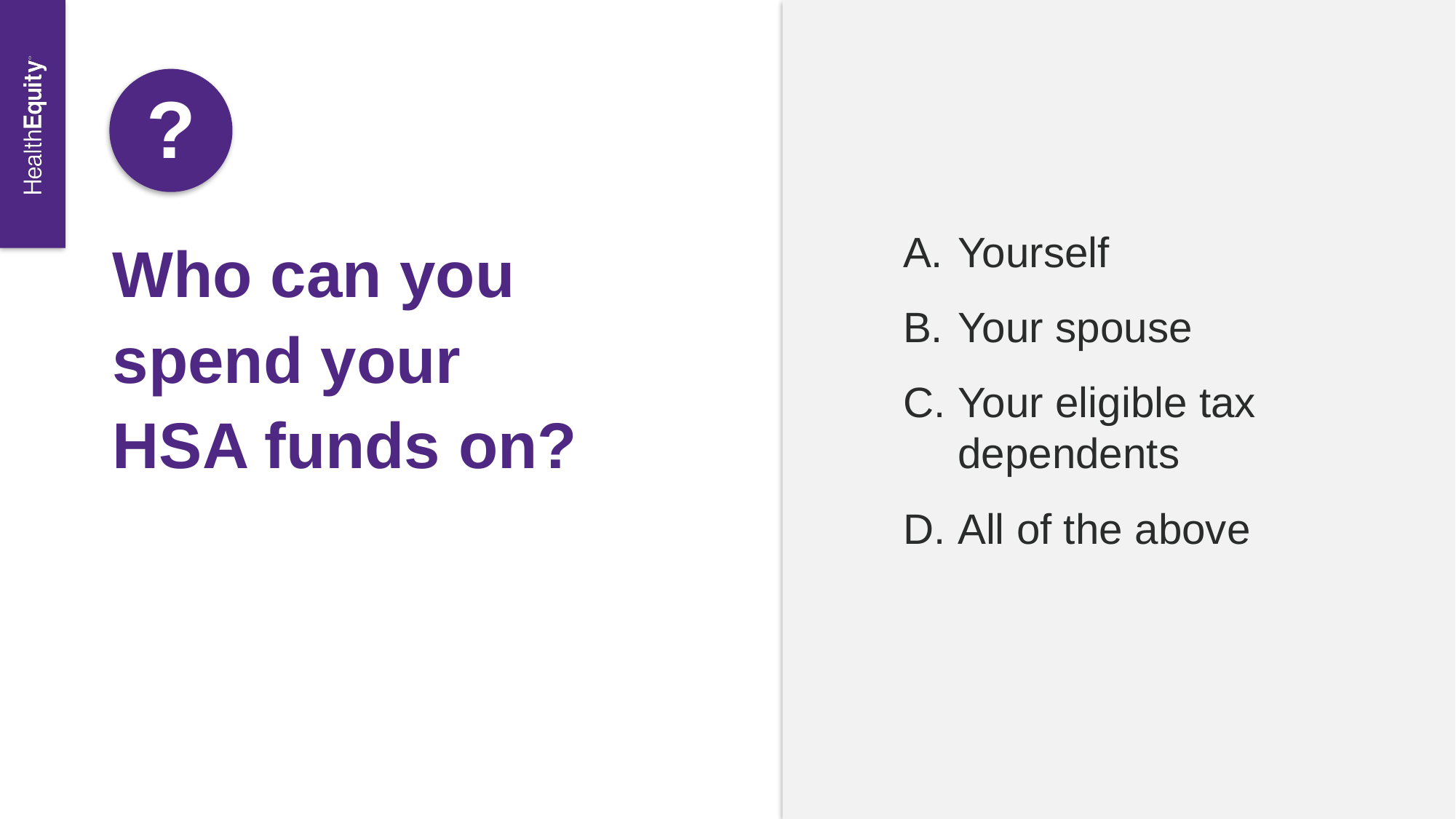

?
Yourself
Your spouse
Your eligible tax dependents
All of the above
Who can you spend your HSA funds on?